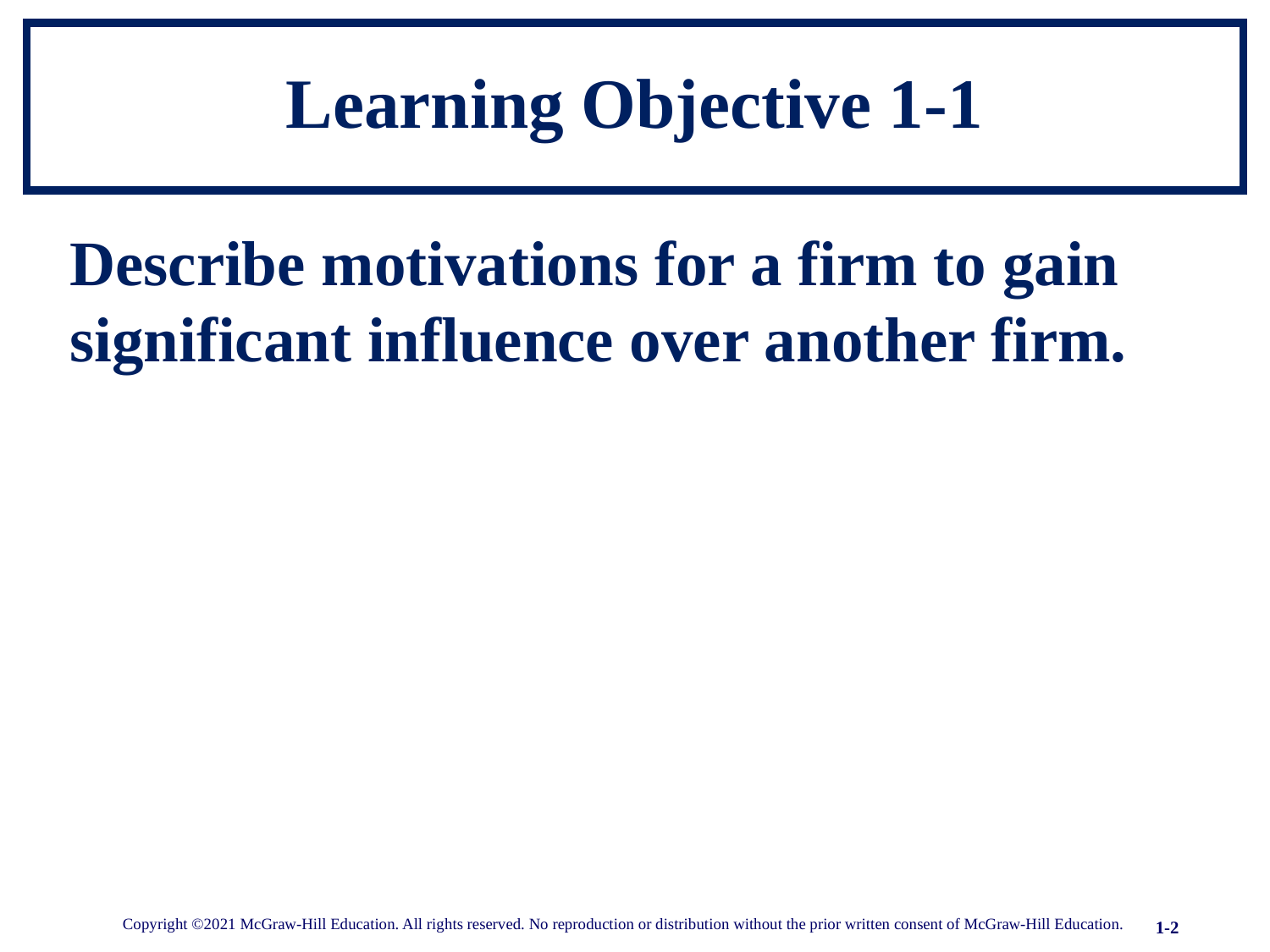

# Learning Objective 1-1
Describe motivations for a firm to gain significant influence over another firm.
Copyright ©2021 McGraw-Hill Education. All rights reserved. No reproduction or distribution without the prior written consent of McGraw-Hill Education.
1-2